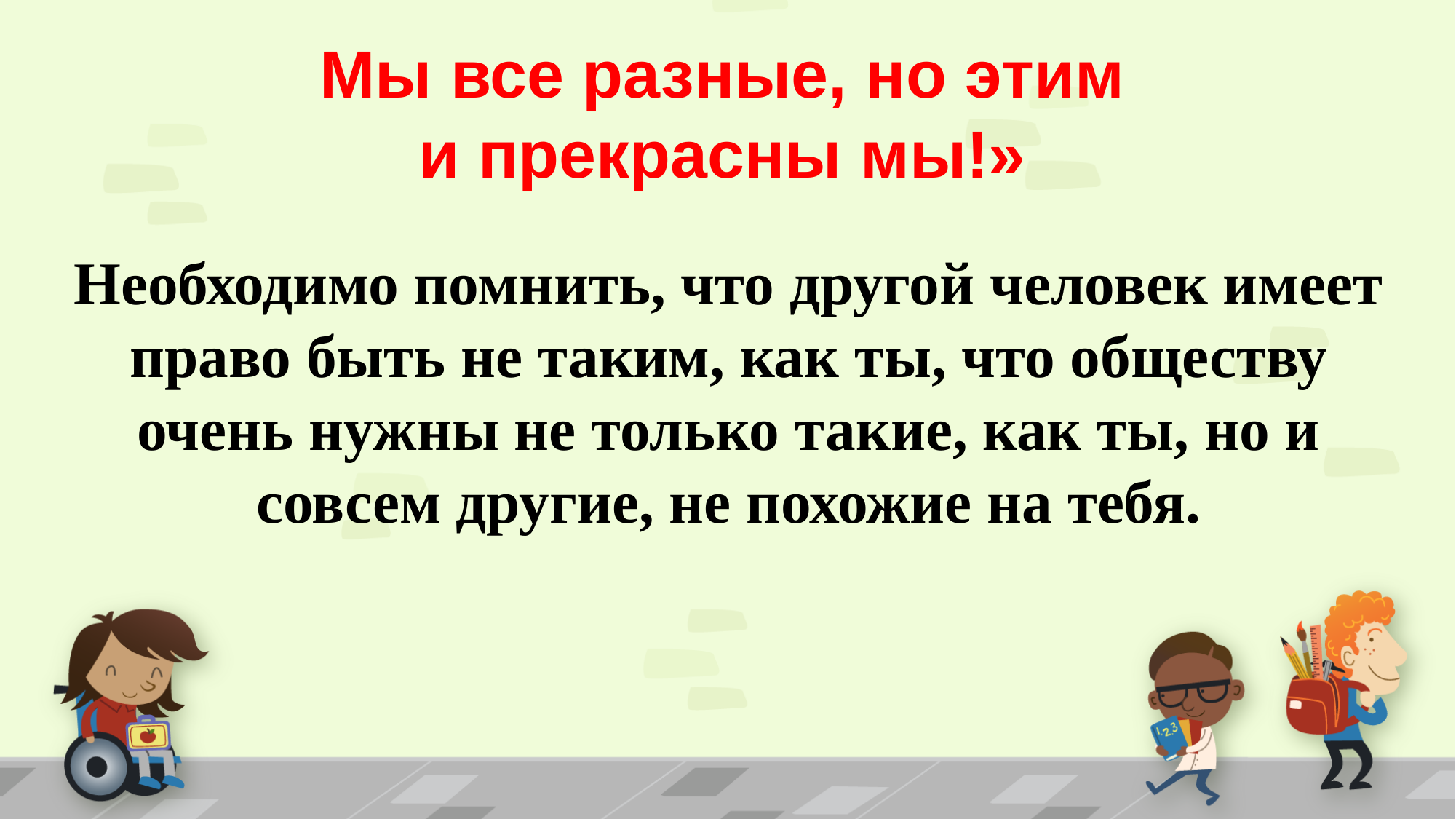

Мы все разные, но этим
и прекрасны мы!»
Необходимо помнить, что другой человек имеет право быть не таким, как ты, что обществу очень нужны не только такие, как ты, но и совсем другие, не похожие на тебя.